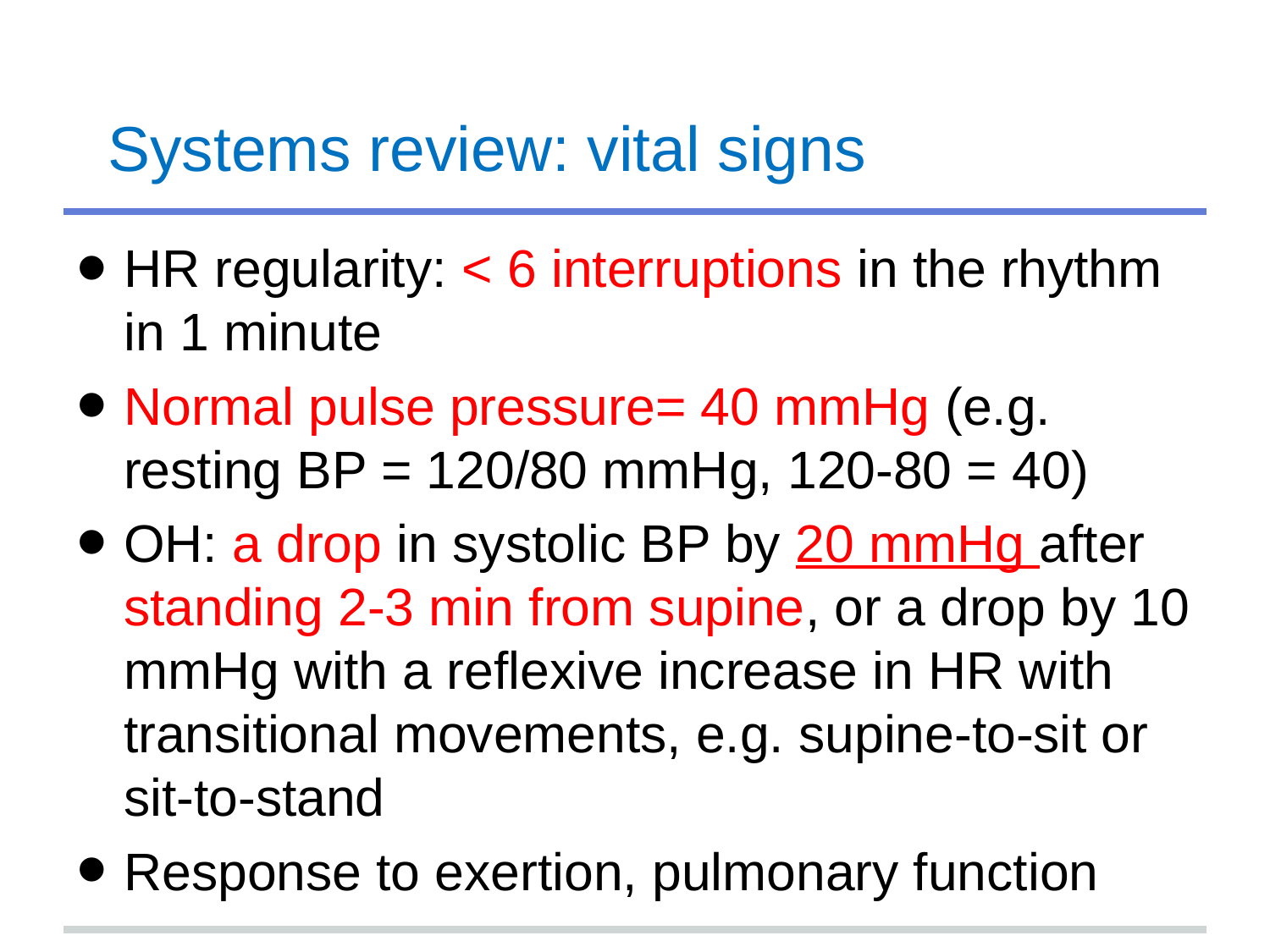

# Systems review: vital signs
HR regularity: < 6 interruptions in the rhythm in 1 minute
Normal pulse pressure= 40 mmHg (e.g. resting BP = 120/80 mmHg, 120-80 = 40)
OH: a drop in systolic BP by 20 mmHg after standing 2-3 min from supine, or a drop by 10 mmHg with a reflexive increase in HR with transitional movements, e.g. supine-to-sit or sit-to-stand
Response to exertion, pulmonary function